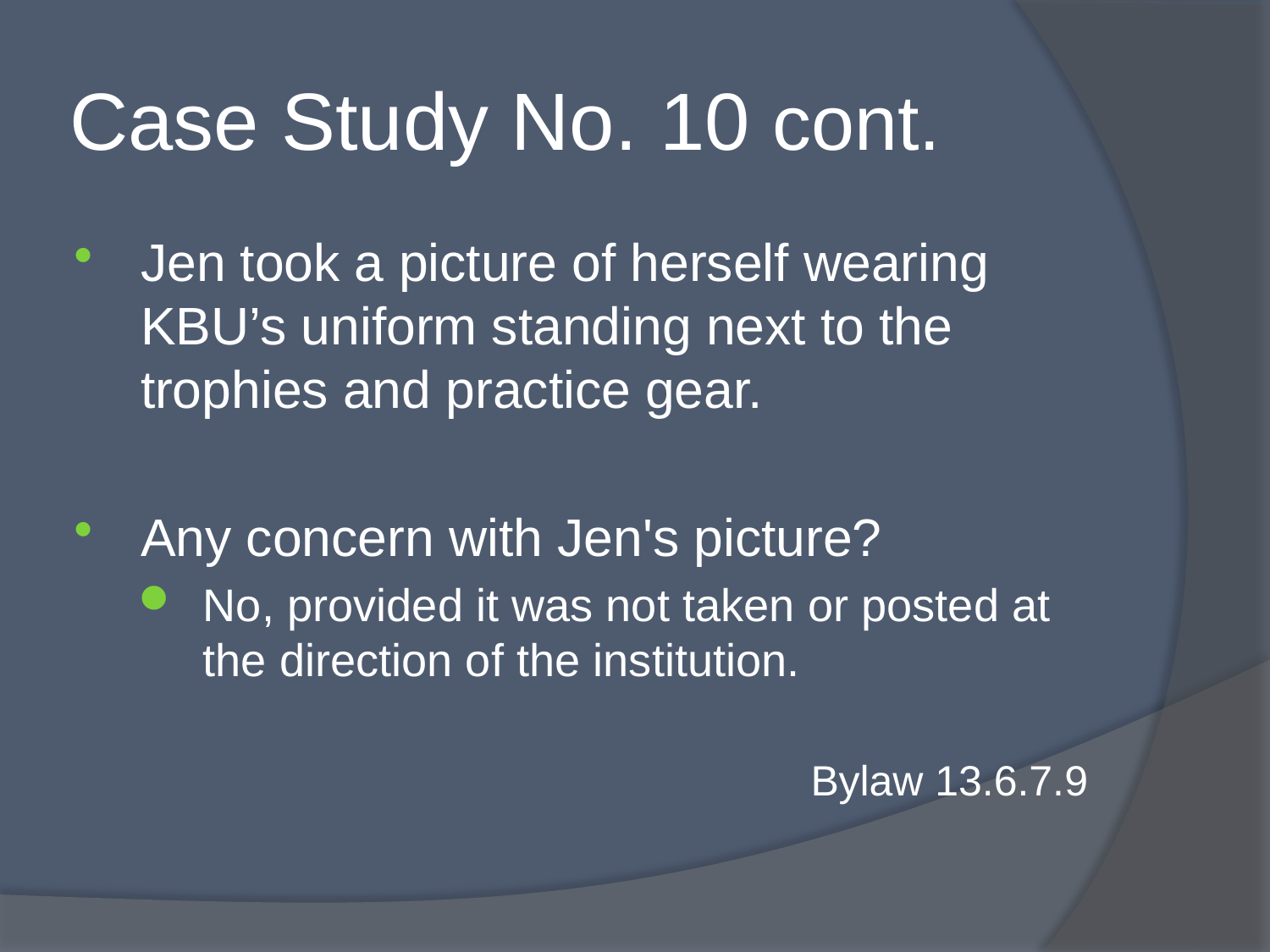

# Case Study No. 10 cont.
Jen took a picture of herself wearing KBU’s uniform standing next to the trophies and practice gear.

Any concern with Jen's picture?
No, provided it was not taken or posted at the direction of the institution.

Bylaw 13.6.7.9